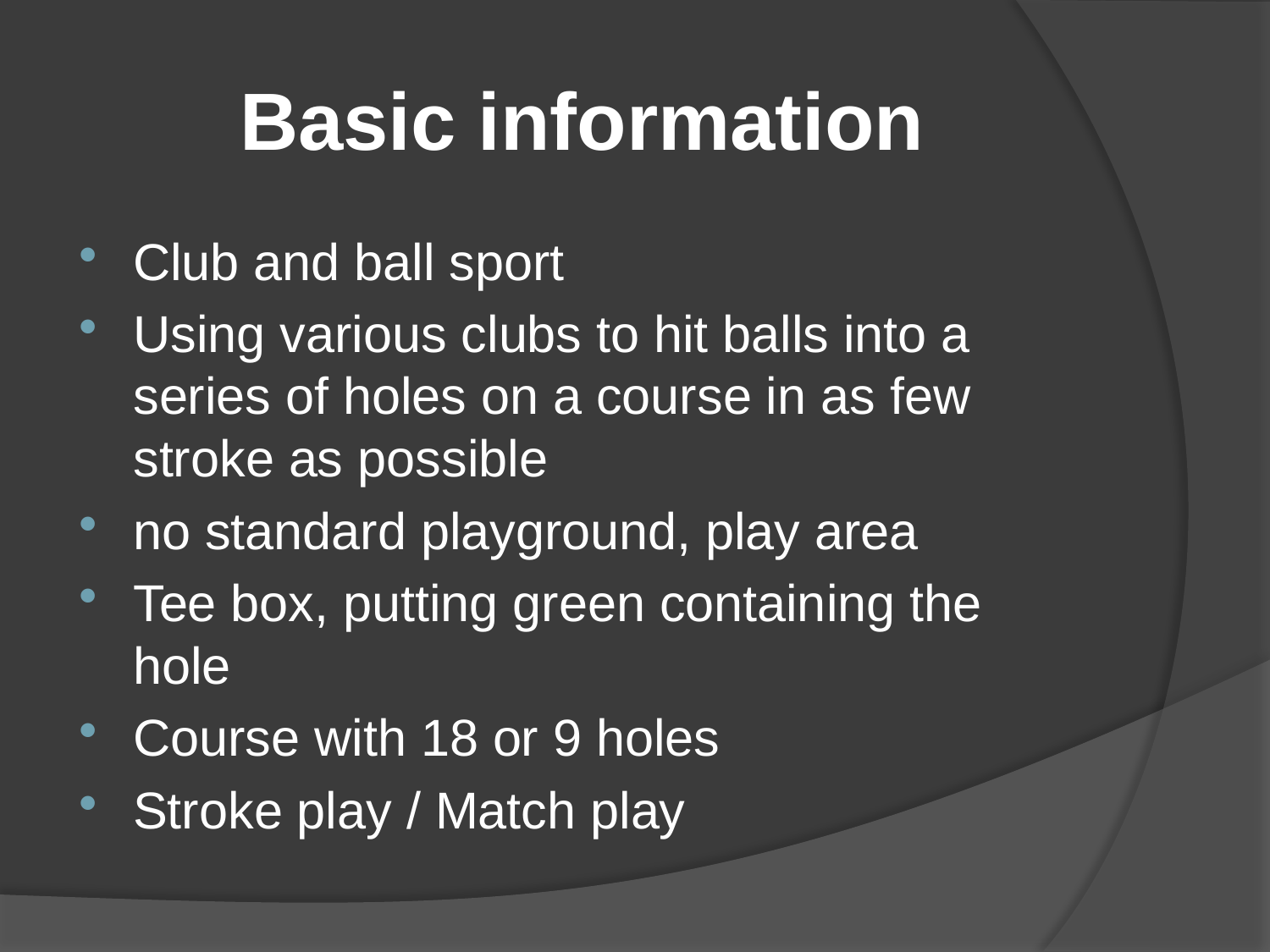

# Basic information
Club and ball sport
Using various clubs to hit balls into a series of holes on a course in as few stroke as possible
no standard playground, play area
Tee box, putting green containing the hole
Course with 18 or 9 holes
Stroke play / Match play